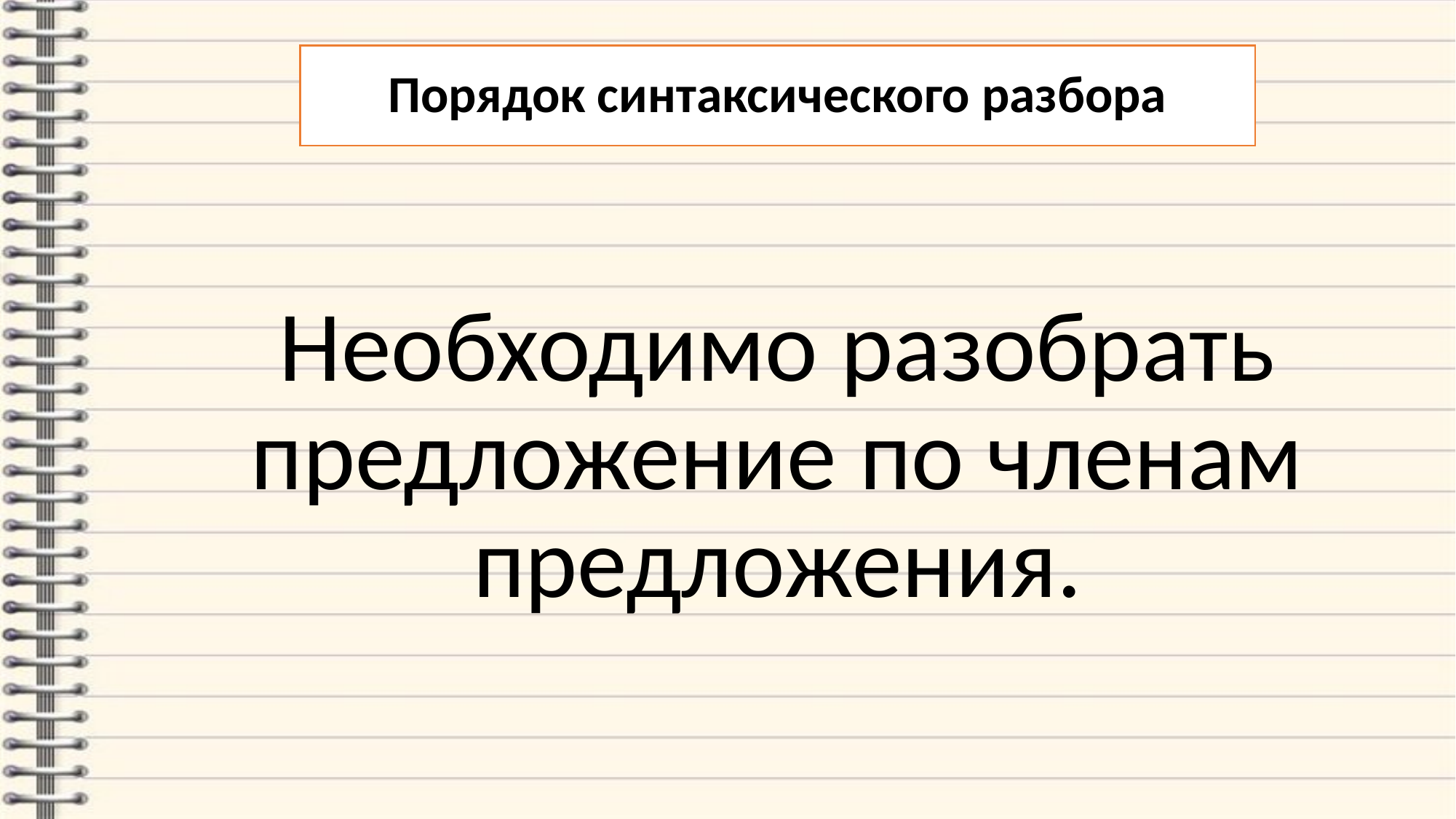

# Порядок синтаксического разбора
Необходимо разобрать предложение по членам предложения.